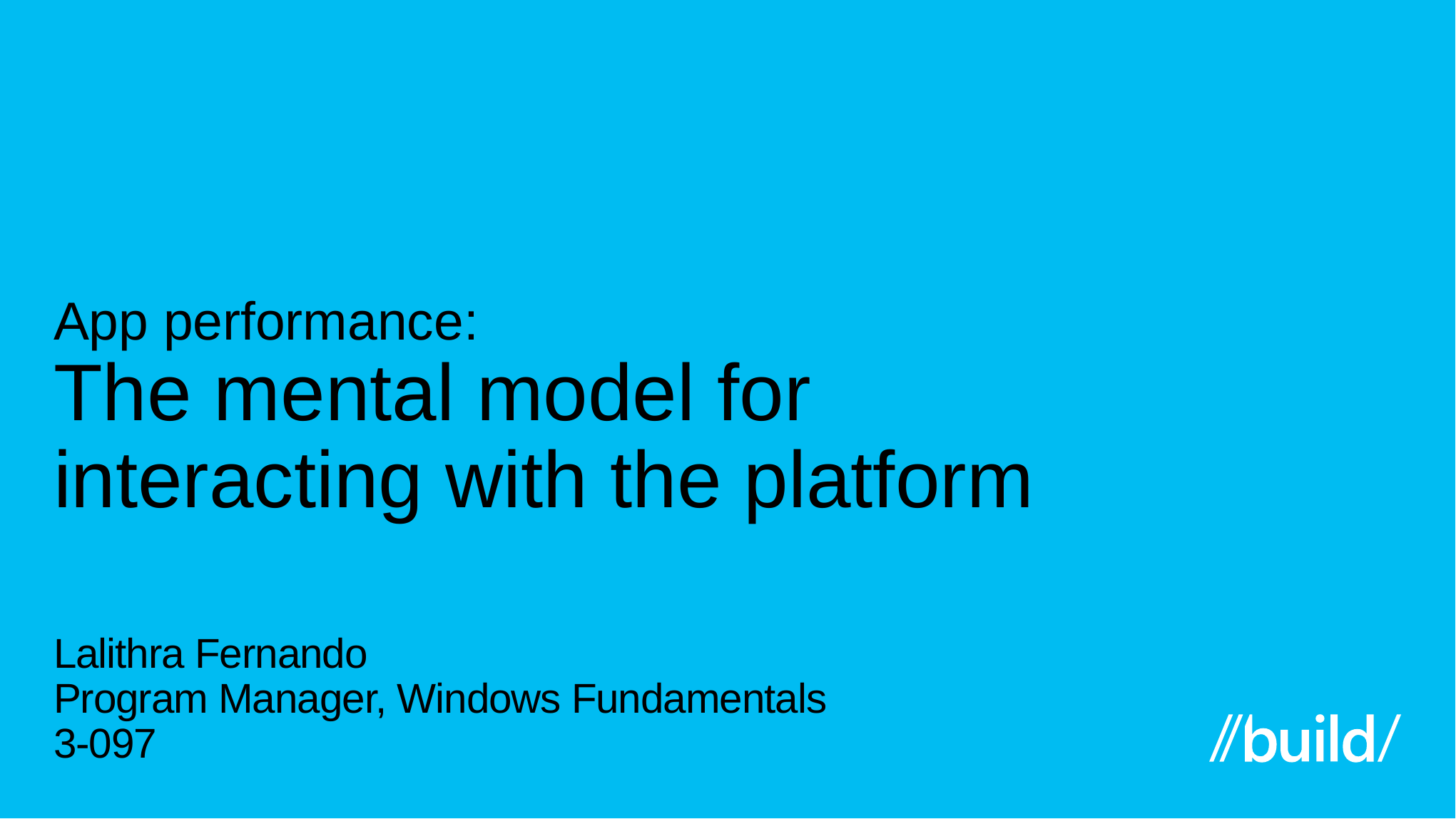

# App performance: The mental model for interacting with the platform
Lalithra Fernando
Program Manager, Windows Fundamentals
3-097